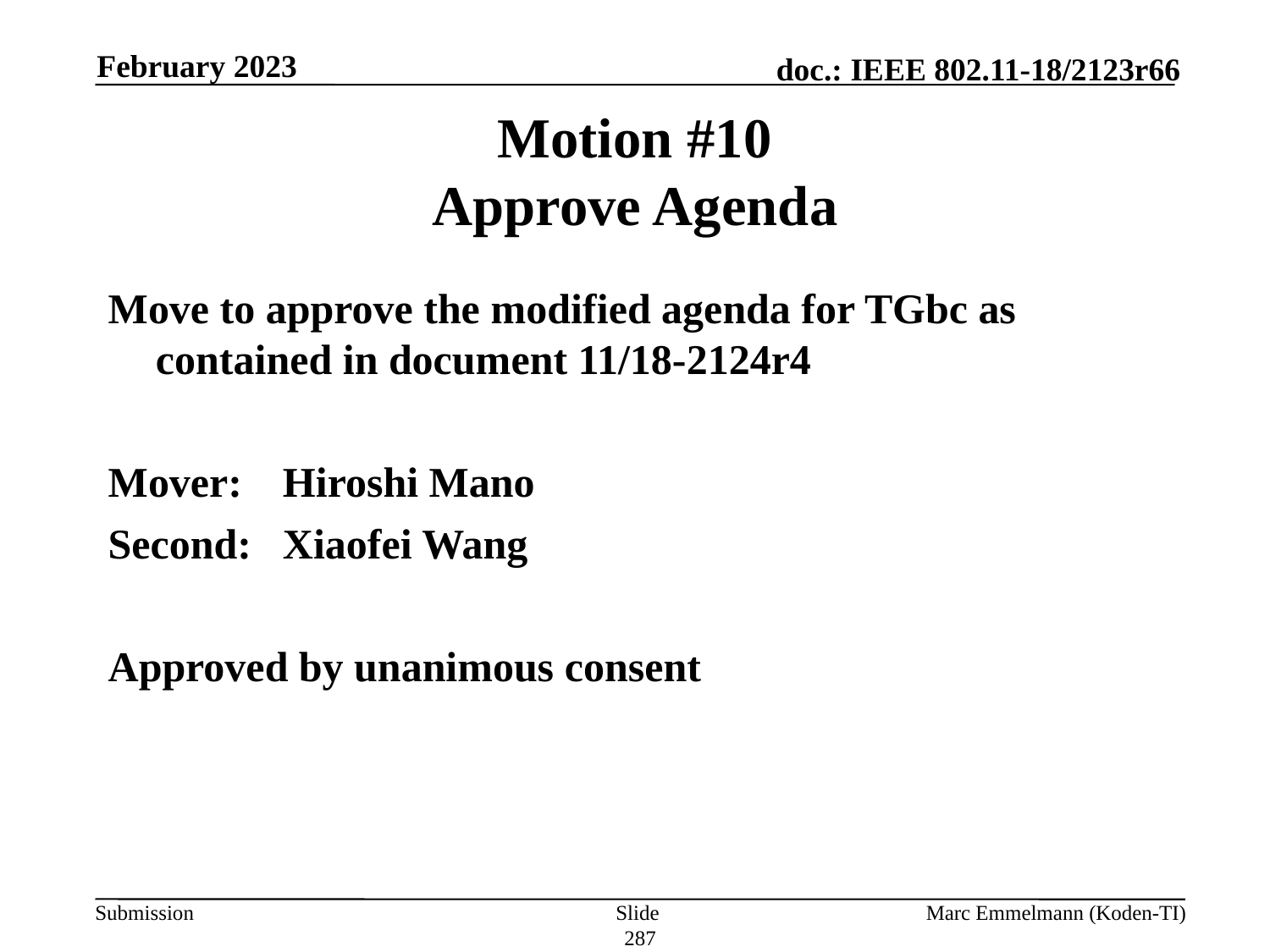

February 2023
# Motion #10 Approve Agenda
Move to approve the modified agenda for TGbc as contained in document 11/18-2124r4

Mover:	Hiroshi Mano
Second:	Xiaofei Wang

Approved by unanimous consent
Slide 287
Marc Emmelmann (Koden-TI)